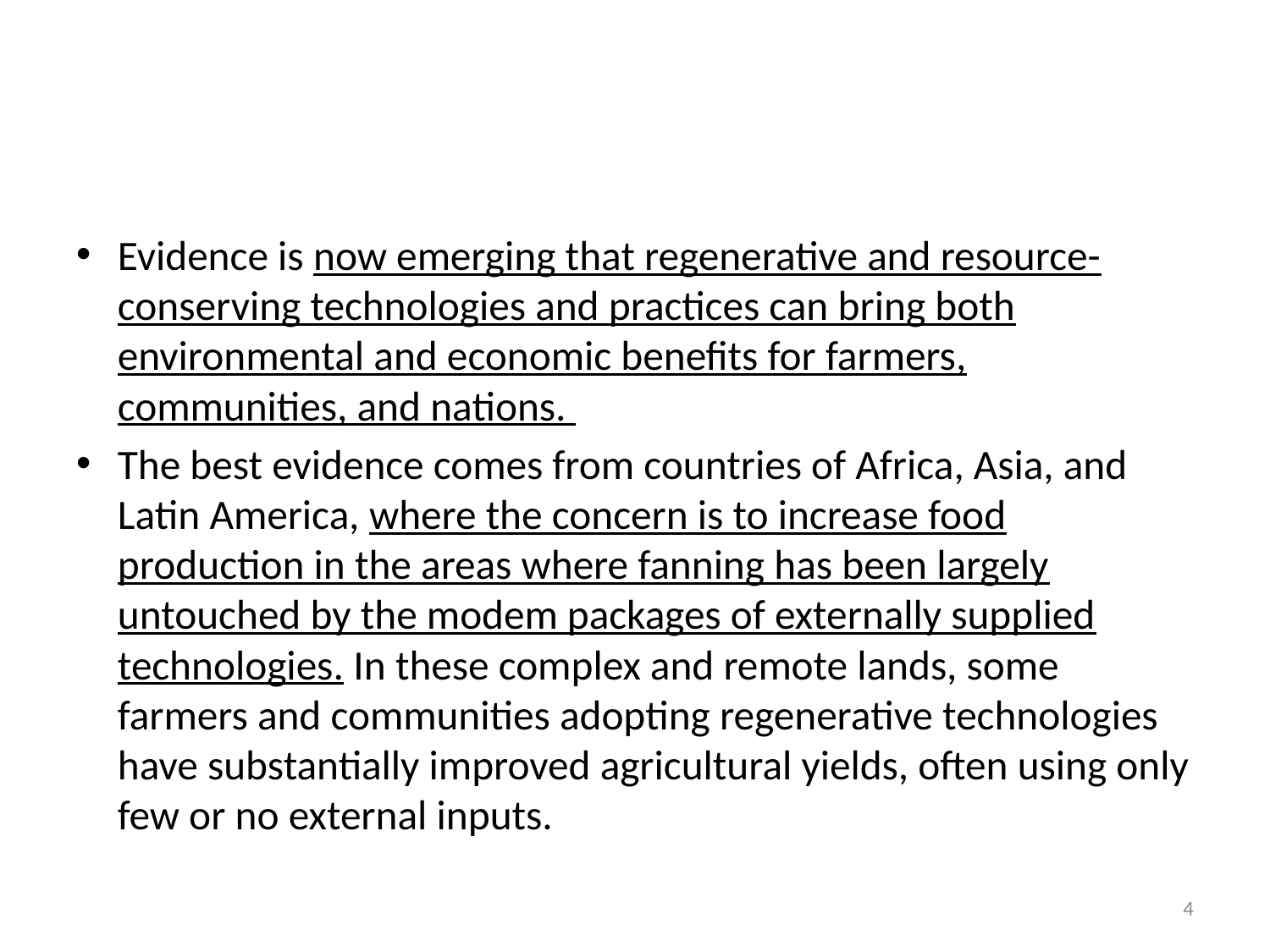

#
Evidence is now emerging that regenerative and resource-conserving technologies and practices can bring both environmental and economic benefits for farmers, communities, and nations.
The best evidence comes from countries of Africa, Asia, and Latin America, where the concern is to increase food production in the areas where fanning has been largely untouched by the modem packages of externally supplied technologies. In these complex and remote lands, some farmers and communities adopting regenerative technologies have substantially improved agricultural yields, often using only few or no external inputs.

4